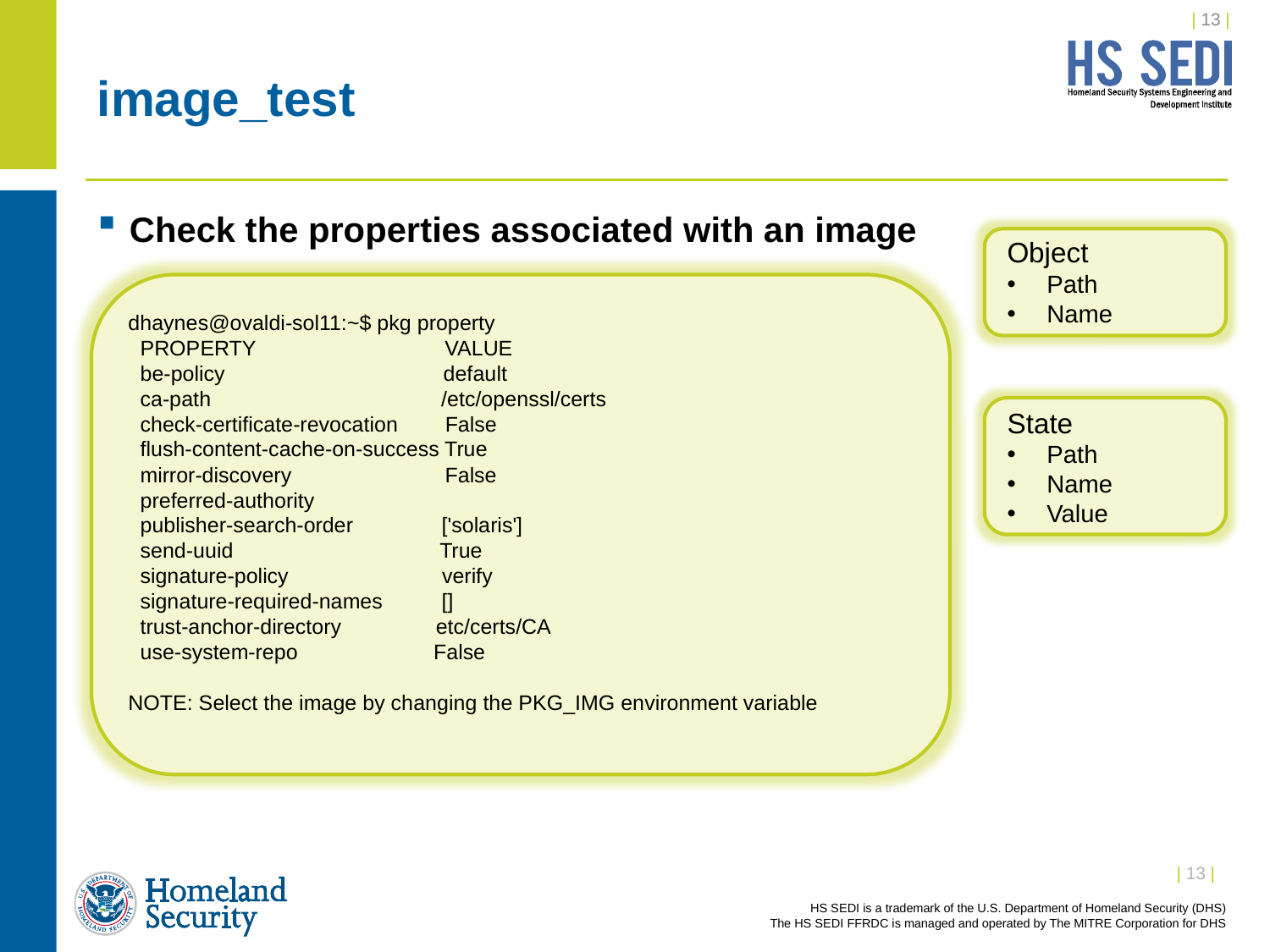

| 13 |
# image_test
Check the properties associated with an image

Object
Path
Name
dhaynes@ovaldi-sol11:~$ pkg property
  PROPERTY                                VALUE
  be-policy                                     default
  ca-path                                       /etc/openssl/certs
  check-certificate-revocation        False
  flush-content-cache-on-success True
  mirror-discovery                          False
  preferred-authority
  publisher-search-order               ['solaris']
  send-uuid                                   True
  signature-policy                          verify
  signature-required-names          []
  trust-anchor-directory                etc/certs/CA
  use-system-repo                       False

NOTE: Select the image by changing the PKG_IMG environment variable

State
Path
Name
Value
| 13 |